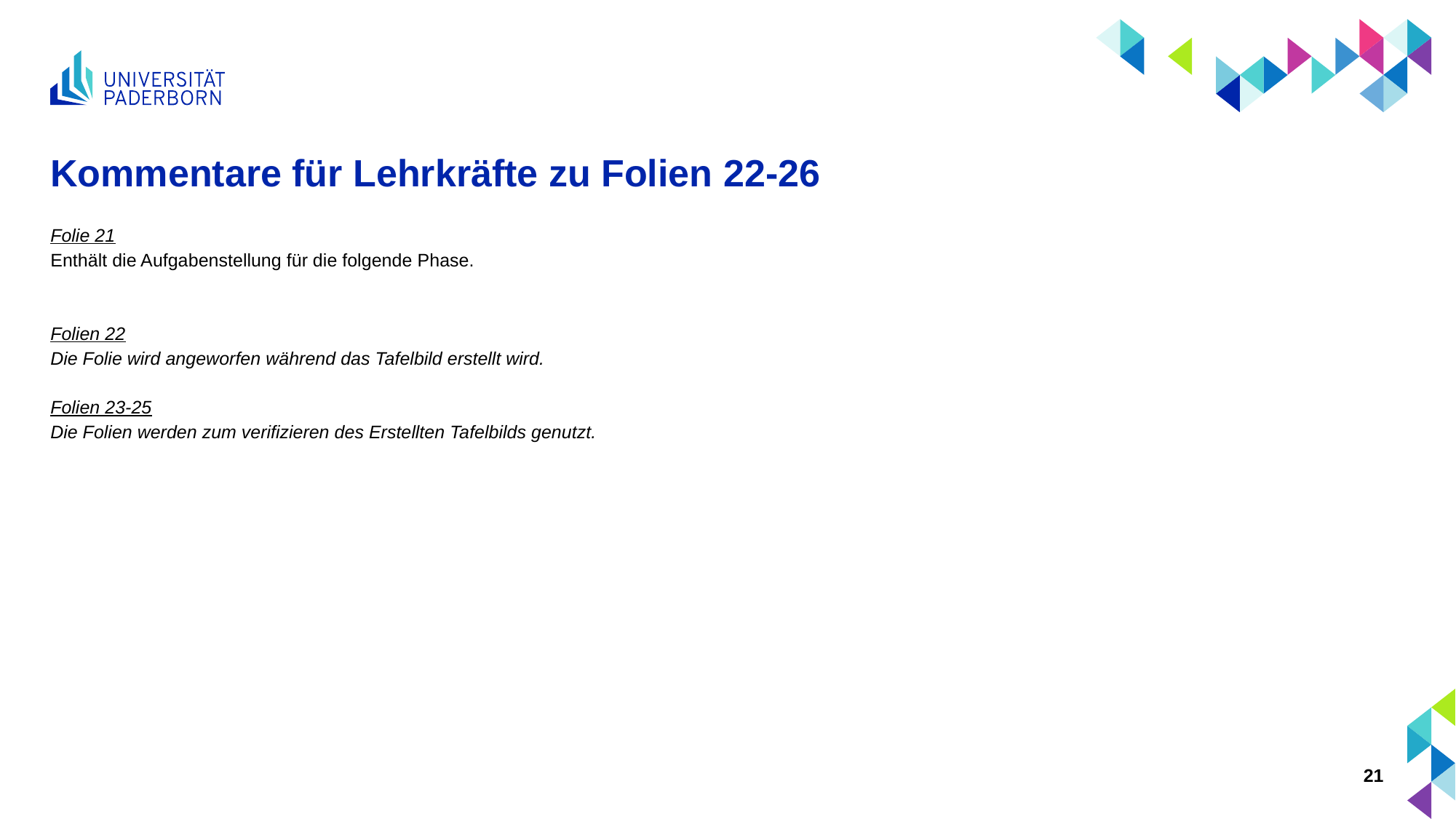

# Kommentare für Lehrkräfte zu Folien 22-26
Folie 21
Enthält die Aufgabenstellung für die folgende Phase.

Folien 22
Die Folie wird angeworfen während das Tafelbild erstellt wird.

Folien 23-25
Die Folien werden zum verifizieren des Erstellten Tafelbilds genutzt.

21